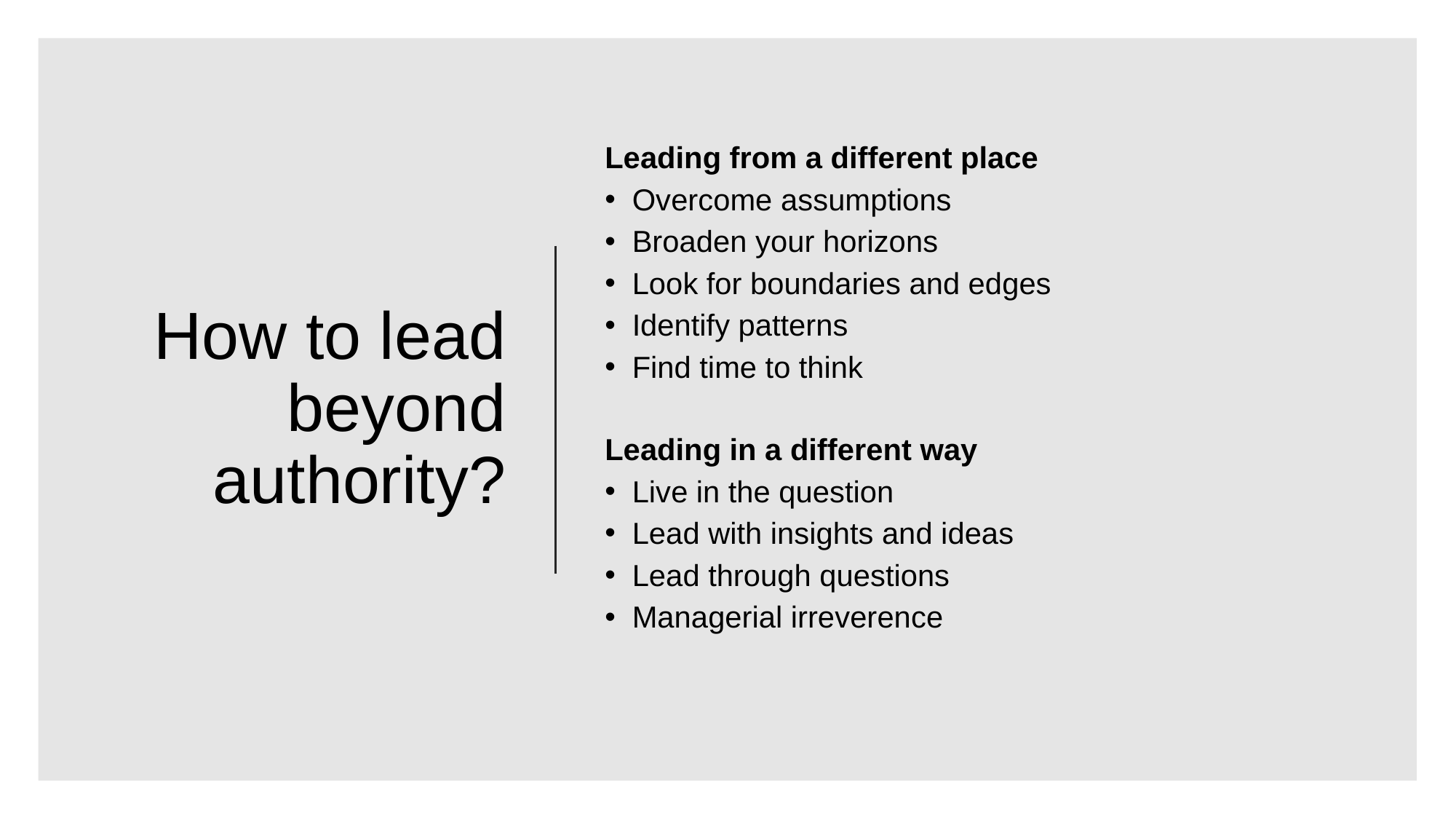

# How to lead beyond authority?
Leading from a different place
Overcome assumptions
Broaden your horizons
Look for boundaries and edges
Identify patterns
Find time to think
Leading in a different way
Live in the question
Lead with insights and ideas
Lead through questions
Managerial irreverence